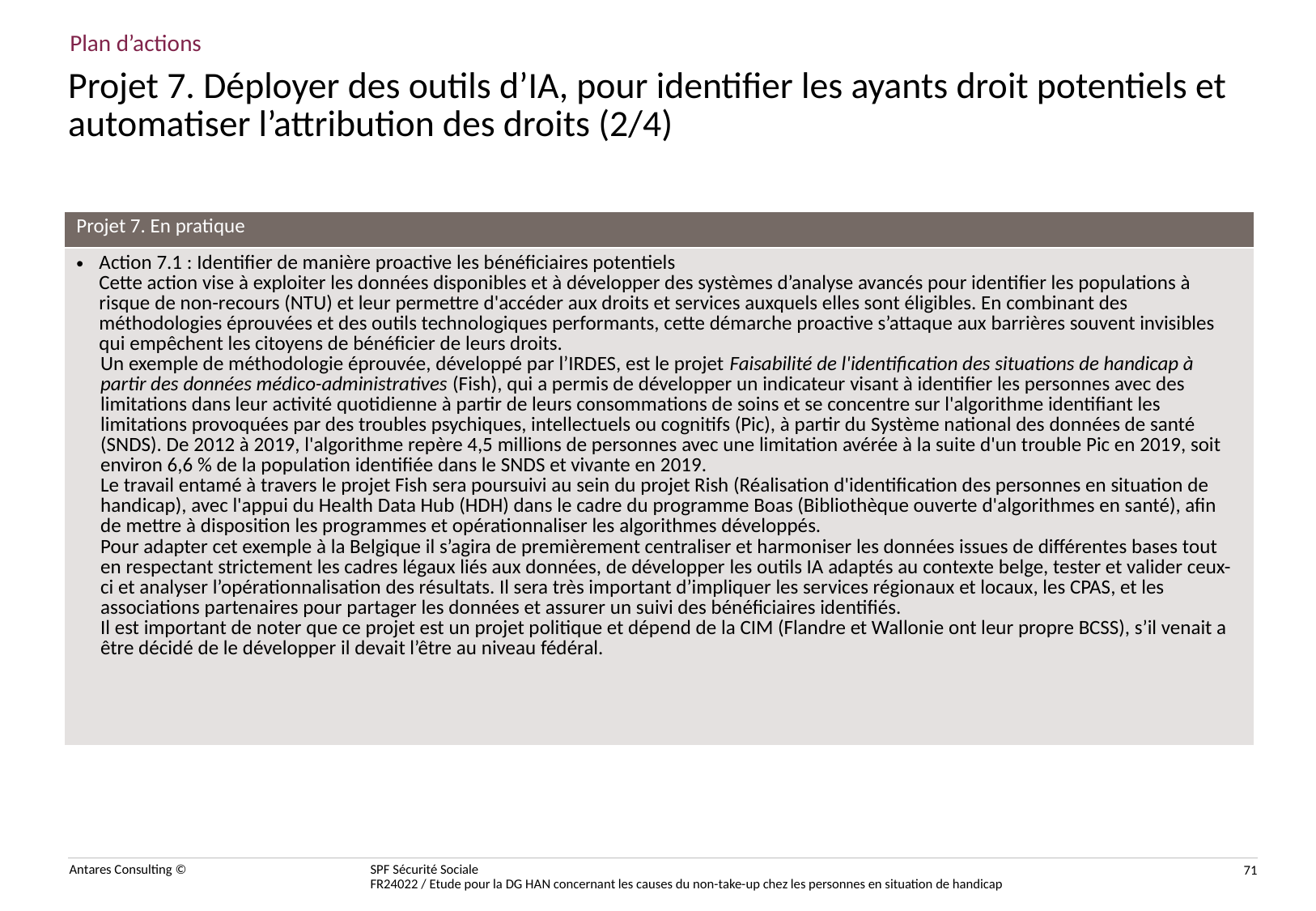

Plan d’actions
# Projet 7. Déployer des outils d’IA, pour identifier les ayants droit potentiels et automatiser l’attribution des droits (2/4)
| Projet 7. En pratique |
| --- |
| Action 7.1 : Identifier de manière proactive les bénéficiaires potentiels Cette action vise à exploiter les données disponibles et à développer des systèmes d’analyse avancés pour identifier les populations à risque de non-recours (NTU) et leur permettre d'accéder aux droits et services auxquels elles sont éligibles. En combinant des méthodologies éprouvées et des outils technologiques performants, cette démarche proactive s’attaque aux barrières souvent invisibles qui empêchent les citoyens de bénéficier de leurs droits. Un exemple de méthodologie éprouvée, développé par l’IRDES, est le projet Faisabilité de l'identification des situations de handicap à partir des données médico-administratives (Fish), qui a permis de développer un indicateur visant à identifier les personnes avec des limitations dans leur activité quotidienne à partir de leurs consommations de soins et se concentre sur l'algorithme identifiant les limitations provoquées par des troubles psychiques, intellectuels ou cognitifs (Pic), à partir du Système national des données de santé (SNDS). De 2012 à 2019, l'algorithme repère 4,5 millions de personnes avec une limitation avérée à la suite d'un trouble Pic en 2019, soit environ 6,6 % de la population identifiée dans le SNDS et vivante en 2019. Le travail entamé à travers le projet Fish sera poursuivi au sein du projet Rish (Réalisation d'identification des personnes en situation de handicap), avec l'appui du Health Data Hub (HDH) dans le cadre du programme Boas (Bibliothèque ouverte d'algorithmes en santé), afin de mettre à disposition les programmes et opérationnaliser les algorithmes développés. Pour adapter cet exemple à la Belgique il s’agira de premièrement centraliser et harmoniser les données issues de différentes bases tout en respectant strictement les cadres légaux liés aux données, de développer les outils IA adaptés au contexte belge, tester et valider ceux-ci et analyser l’opérationnalisation des résultats. Il sera très important d’impliquer les services régionaux et locaux, les CPAS, et les associations partenaires pour partager les données et assurer un suivi des bénéficiaires identifiés. Il est important de noter que ce projet est un projet politique et dépend de la CIM (Flandre et Wallonie ont leur propre BCSS), s’il venait a être décidé de le développer il devait l’être au niveau fédéral. |